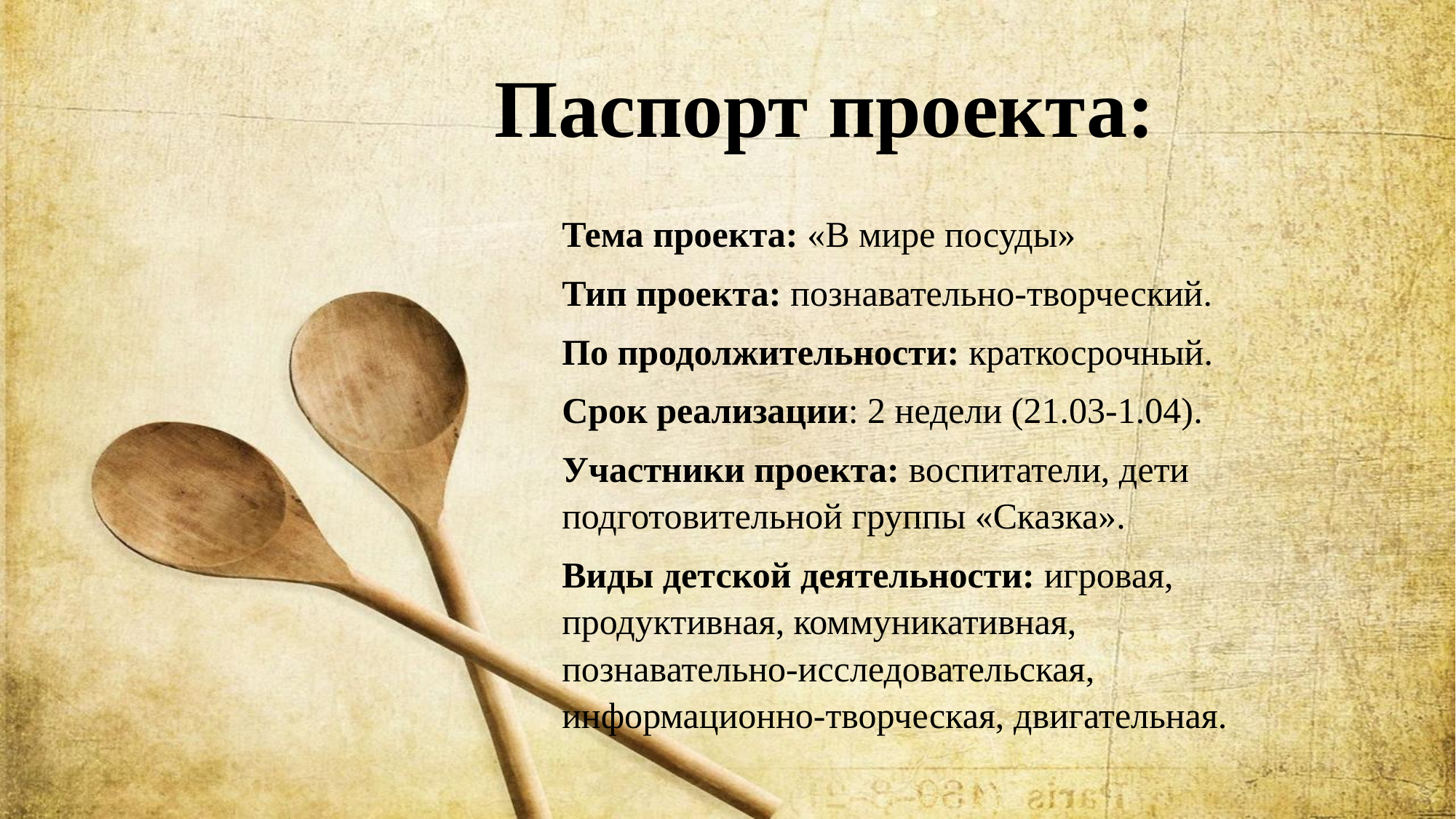

Паспорт проекта:
Тема проекта: «В мире посуды»
Тип проекта: познавательно-творческий.
По продолжительности: краткосрочный.
Срок реализации: 2 недели (21.03-1.04).
Участники проекта: воспитатели, дети подготовительной группы «Сказка».
Виды детской деятельности: игровая, продуктивная, коммуникативная, познавательно-исследовательская, информационно-творческая, двигательная.